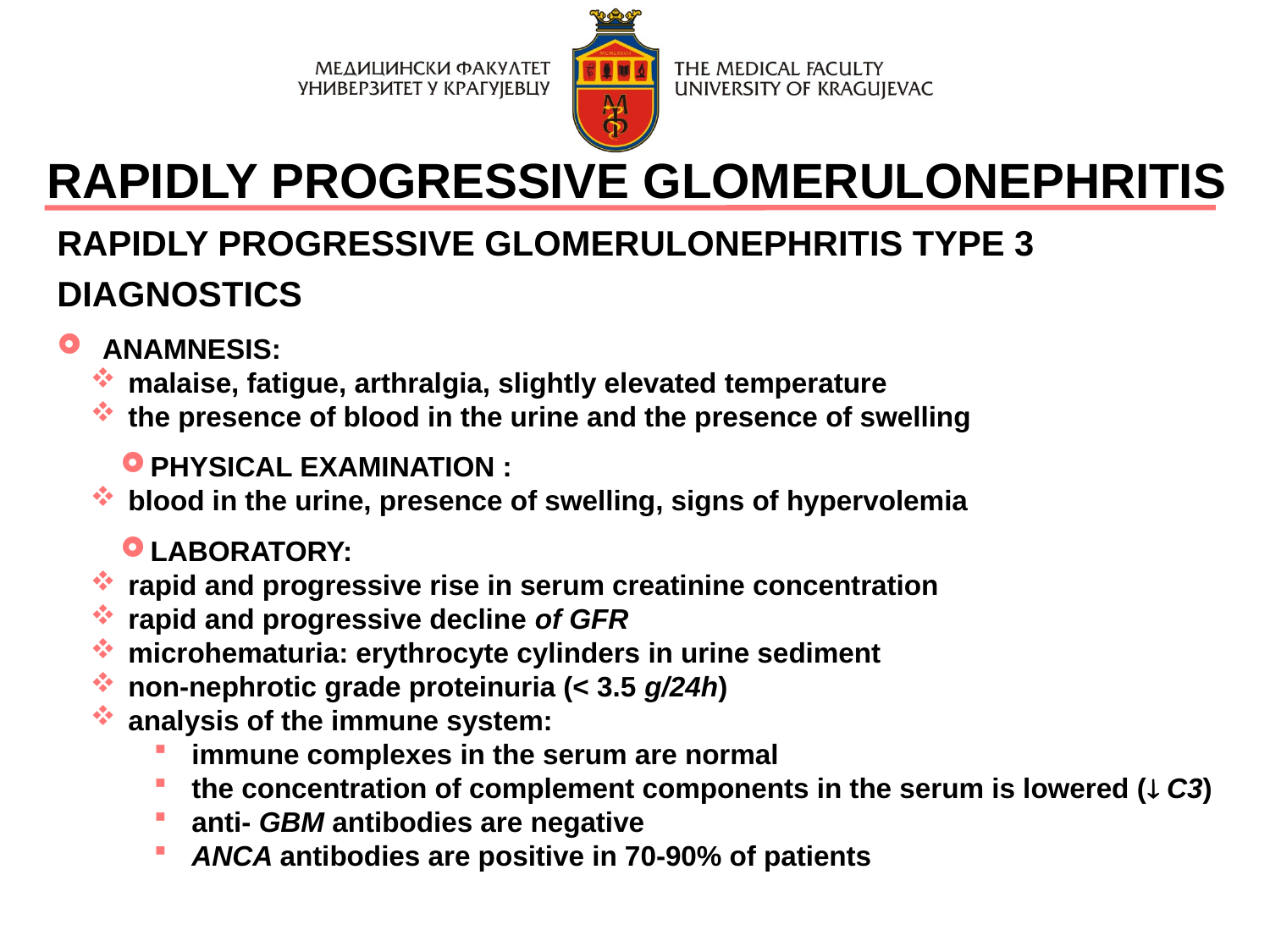

RAPIDLY PROGRESSIVE GLOMERULONEPHRITIS

RAPIDLY PROGRESSIVE GLOMERULONEPHRITIS TYPE 3

DIAGNOSTICS

  ANAMNESIS:
 malaise, fatigue, arthralgia, slightly elevated temperature
 the presence of blood in the urine and the presence of swelling

PHYSICAL EXAMINATION :
 blood in the urine, presence of swelling, signs of hypervolemia

LABORATORY:
 rapid and progressive rise in serum creatinine concentration
 rapid and progressive decline of GFR
 microhematuria: erythrocyte cylinders in urine sediment
 non-nephrotic grade proteinuria (< 3.5 g/24h)
 analysis of the immune system:
 immune complexes in the serum are normal
 the concentration of complement components in the serum is lowered (↓ C3)
 anti- GBM antibodies are negative
 ANCA antibodies are positive in 70-90% of patients